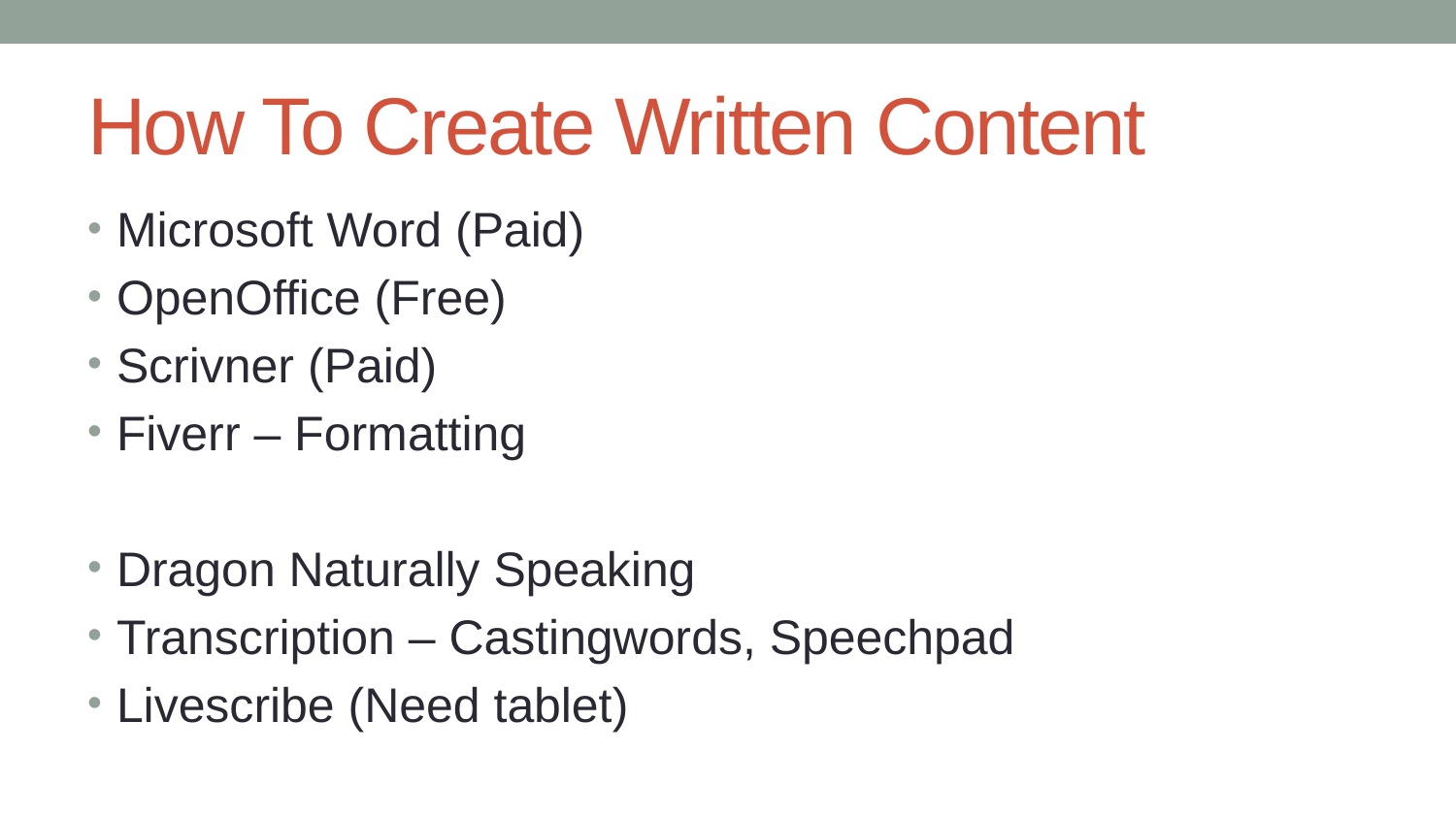

# How To Create Written Content
Microsoft Word (Paid)
OpenOffice (Free)
Scrivner (Paid)
Fiverr – Formatting

Dragon Naturally Speaking
Transcription – Castingwords, Speechpad
Livescribe (Need tablet)